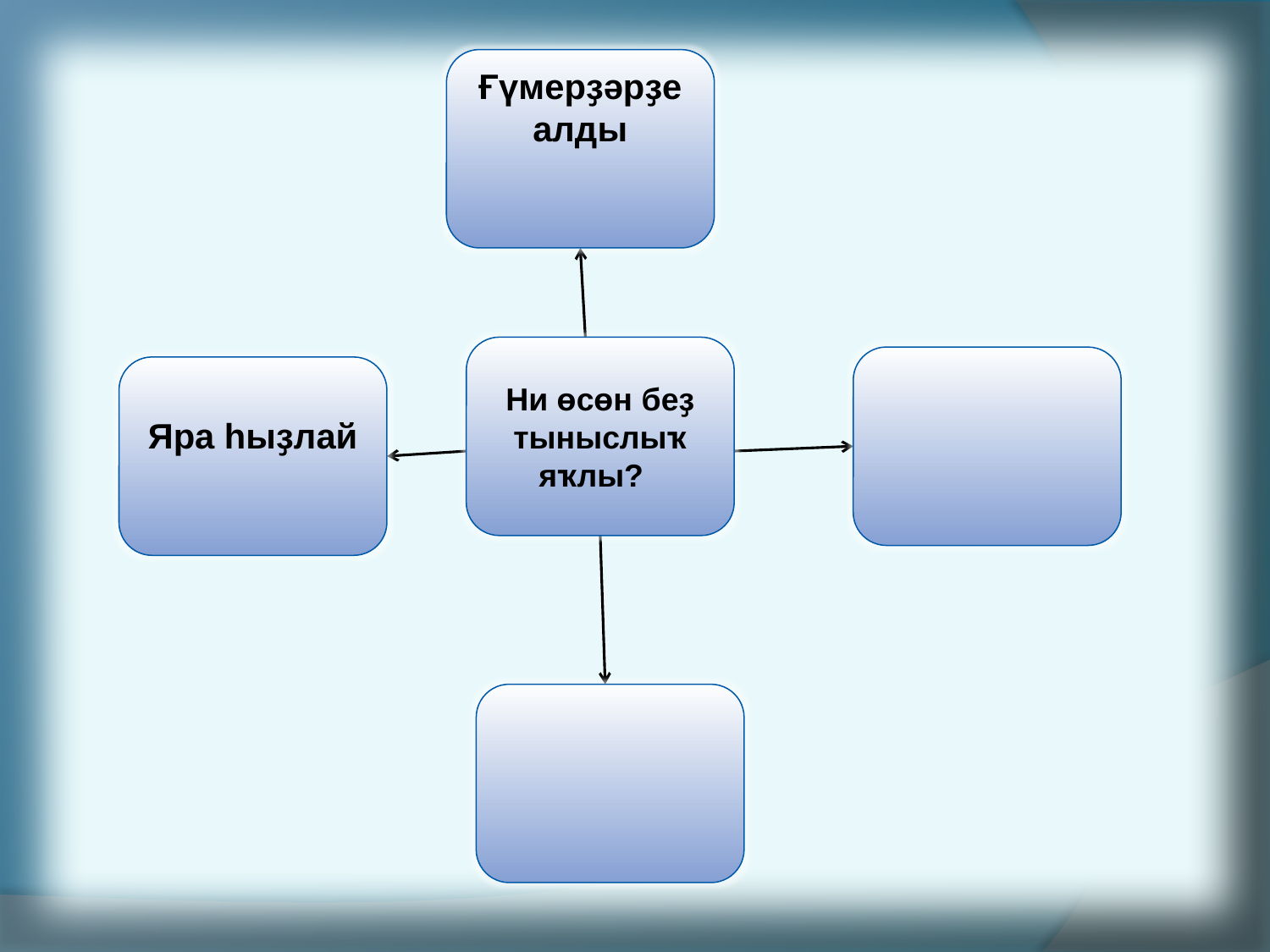

Ғүмерҙәрҙе алды

Ни өсөн беҙ тыныслыҡ яҡлы?

Яра һыҙлай